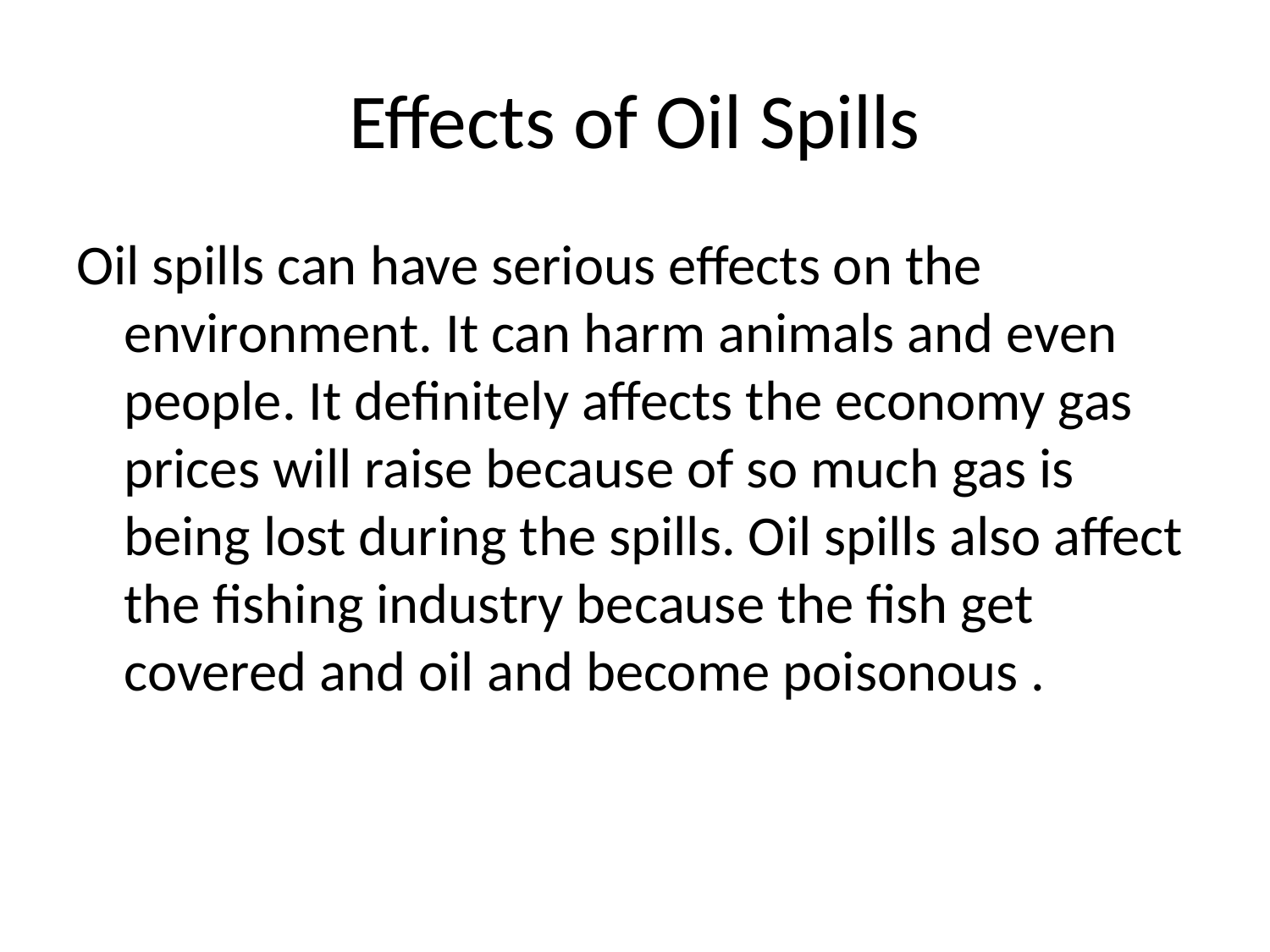

# Effects of Oil Spills
Oil spills can have serious effects on the environment. It can harm animals and even people. It definitely affects the economy gas prices will raise because of so much gas is being lost during the spills. Oil spills also affect the fishing industry because the fish get covered and oil and become poisonous .